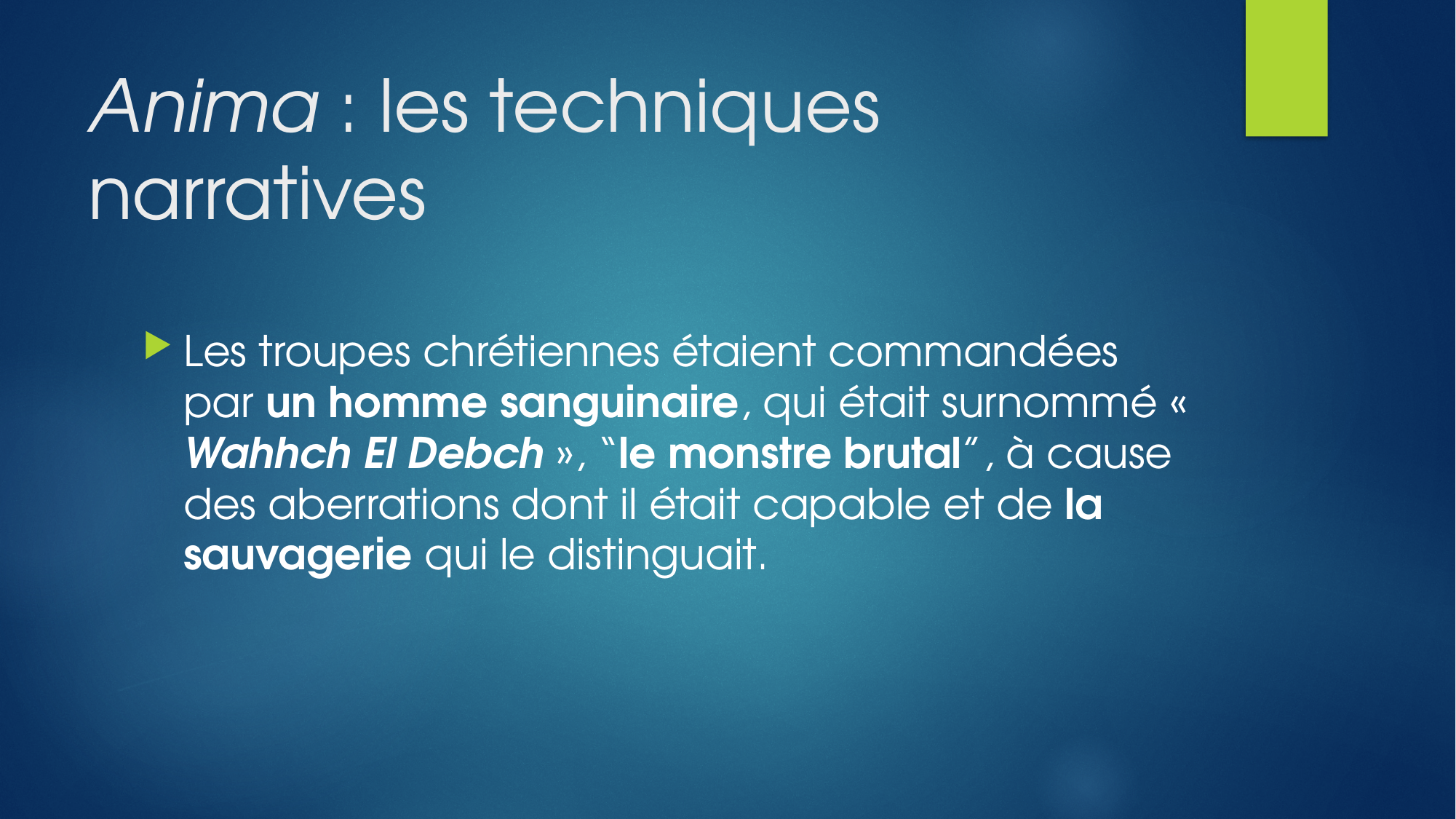

# Anima : les techniques narratives

Les troupes chrétiennes étaient commandées par un homme sanguinaire, qui était surnommé « Wahhch El Debch », “le monstre brutal”, à cause des aberrations dont il était capable et de la sauvagerie qui le distinguait.